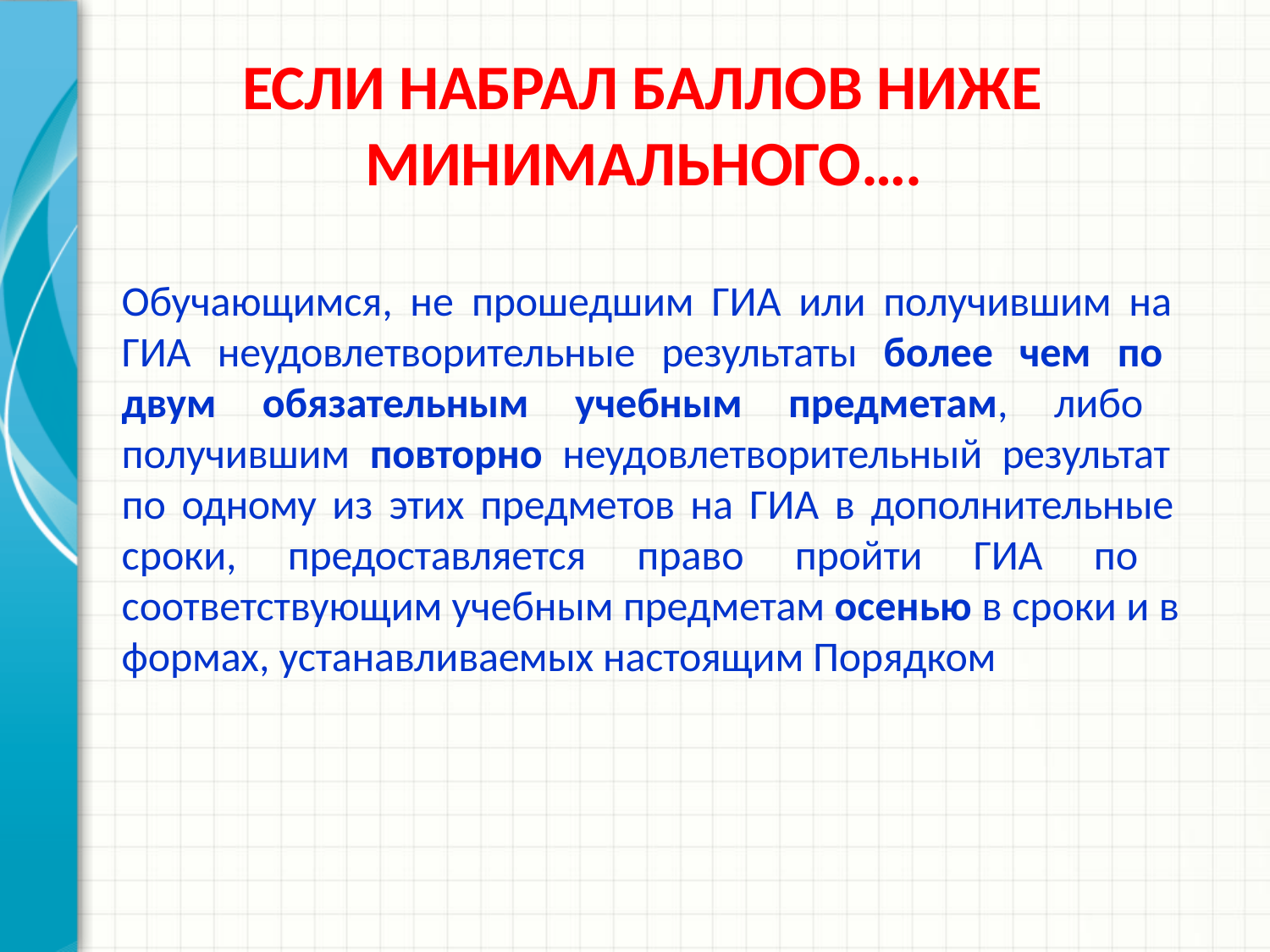

# ЕСЛИ НАБРАЛ БАЛЛОВ НИЖЕ  МИНИМАЛЬНОГО….
Обучающимся, не прошедшим ГИА или получившим на  ГИА неудовлетворительные результаты более чем по  двум обязательным учебным предметам, либо  получившим повторно неудовлетворительный результат  по одному из этих предметов на ГИА в дополнительные  сроки, предоставляется право пройти ГИА по  соответствующим учебным предметам осенью в сроки и в  формах, устанавливаемых настоящим Порядком